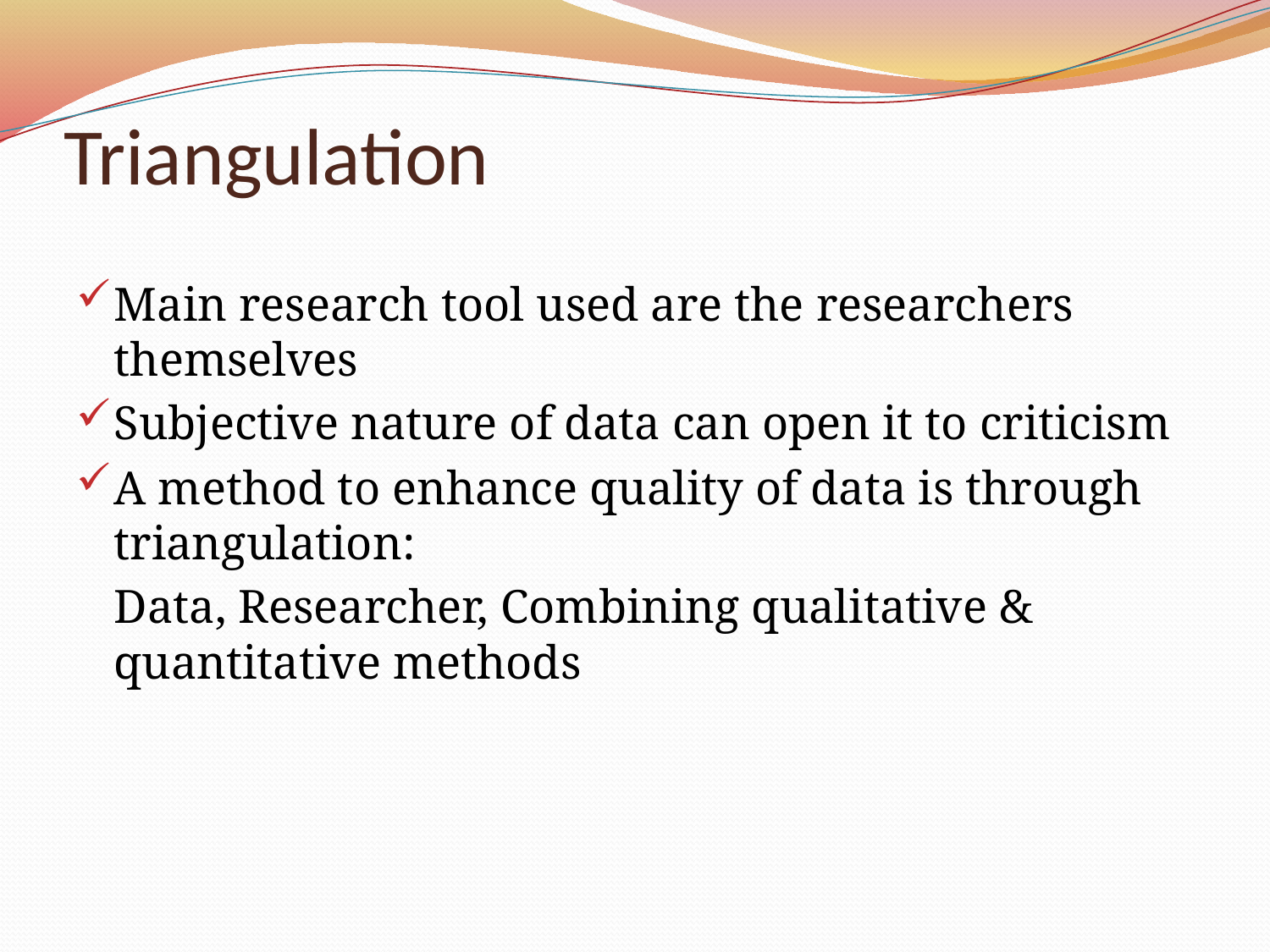

# Triangulation
Main research tool used are the researchers themselves
Subjective nature of data can open it to criticism
A method to enhance quality of data is through triangulation:
	Data, Researcher, Combining qualitative & quantitative methods